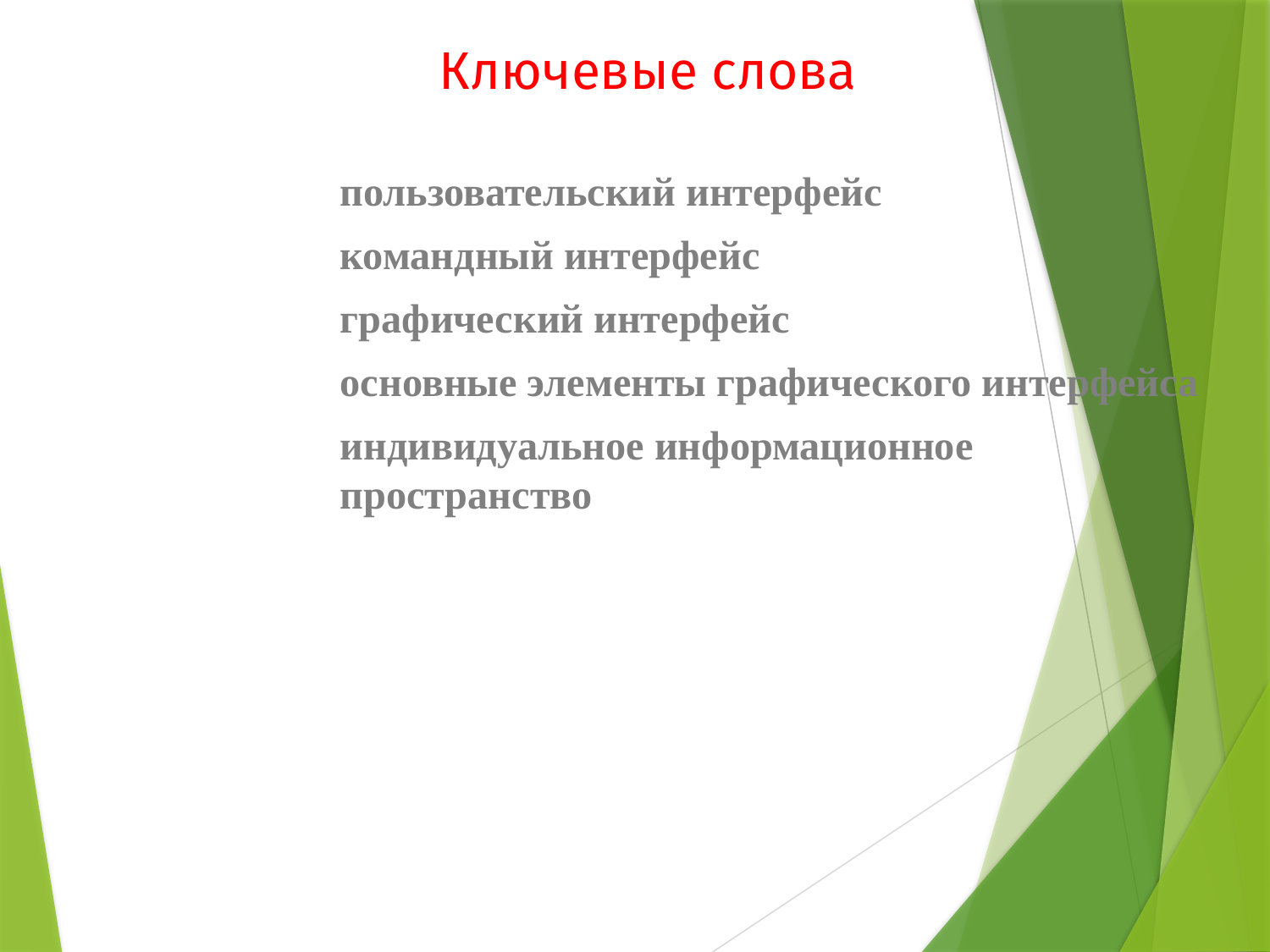

# Ключевые слова
пользовательский интерфейс
командный интерфейс
графический интерфейс
основные элементы графического интерфейса
индивидуальное информационное пространство